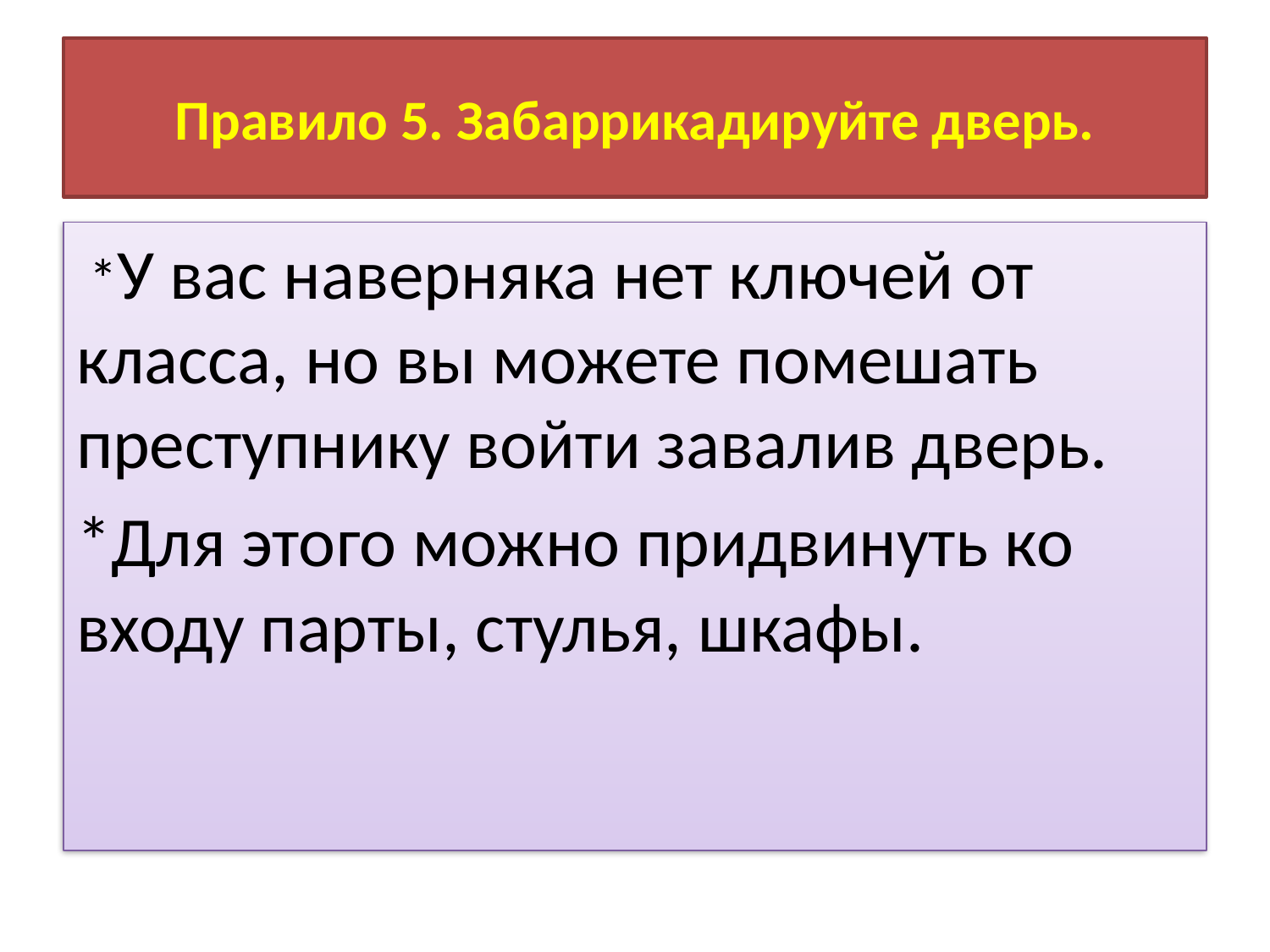

# Правило 5. Забаррикадируйте дверь.
 *У вас наверняка нет ключей от класса, но вы можете помешать преступнику войти завалив дверь.
*Для этого можно придвинуть ко входу парты, стулья, шкафы.